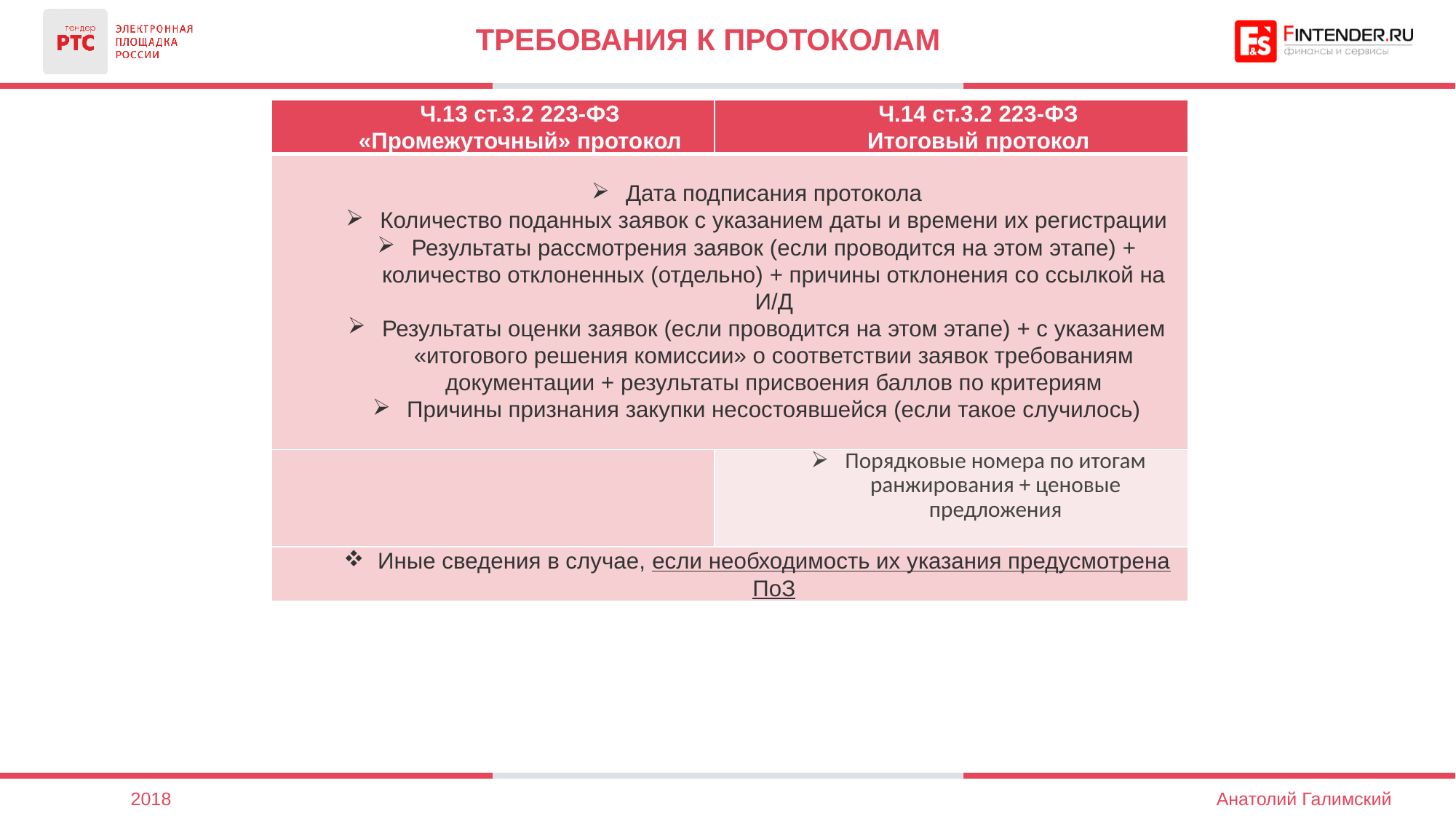

# Требования к протоколам

| Ч.13 ст.3.2 223-ФЗ «Промежуточный» протокол | Ч.14 ст.3.2 223-ФЗ Итоговый протокол |
| --- | --- |
| Дата подписания протокола Количество поданных заявок с указанием даты и времени их регистрации Результаты рассмотрения заявок (если проводится на этом этапе) + количество отклоненных (отдельно) + причины отклонения со ссылкой на И/Д Результаты оценки заявок (если проводится на этом этапе) + с указанием «итогового решения комиссии» о соответствии заявок требованиям документации + результаты присвоения баллов по критериям Причины признания закупки несостоявшейся (если такое случилось) |  |
|  | Порядковые номера по итогам ранжирования + ценовые предложения |
| Иные сведения в случае, если необходимость их указания предусмотрена ПоЗ |  |

2018
Анатолий Галимский